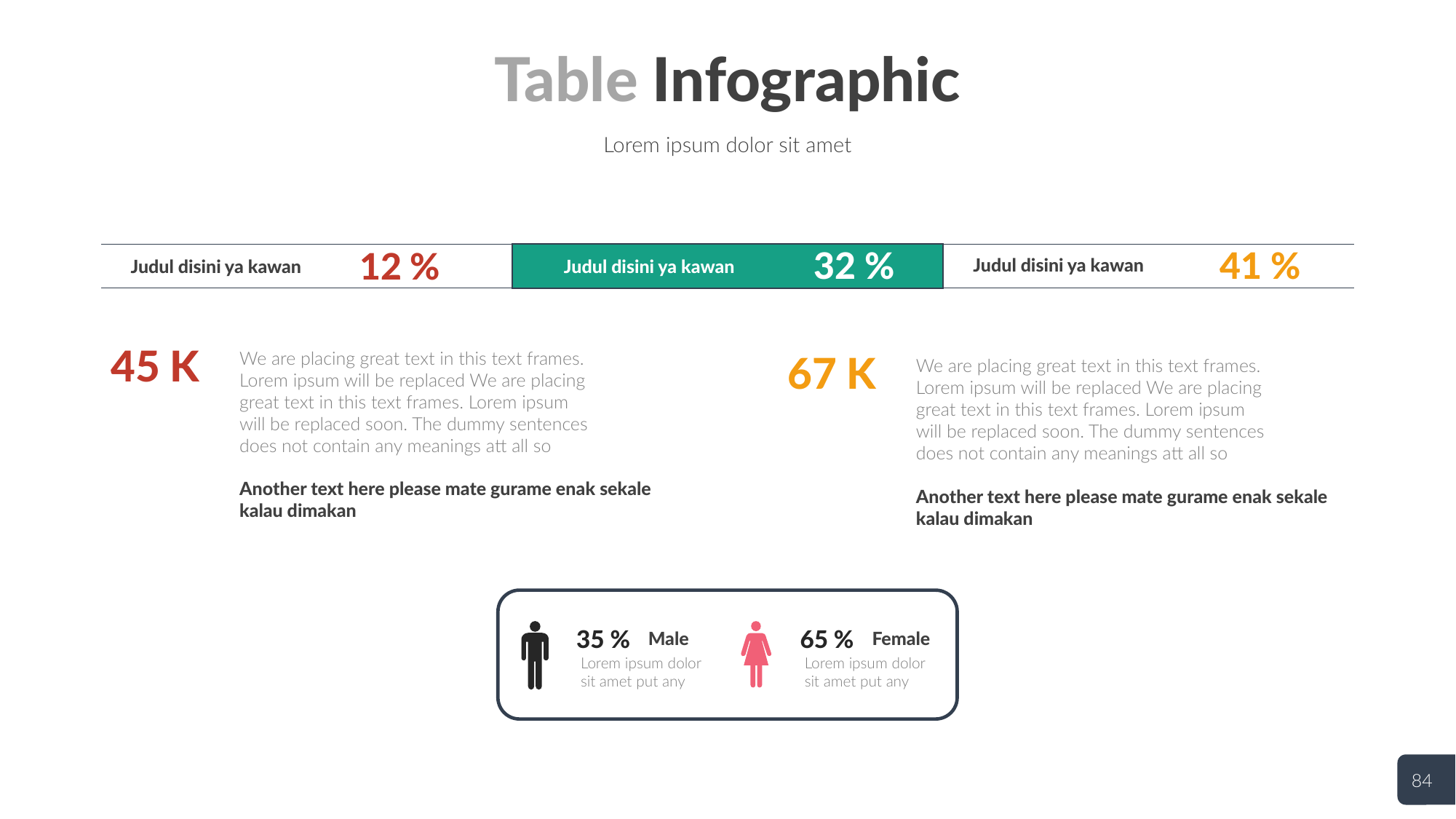

# Table Infographic
Lorem ipsum dolor sit amet
41 %
32 %
12 %

Judul disini ya kawan
Judul disini ya kawan
Judul disini ya kawan
45 K
67 K
We are placing great text in this text frames. Lorem ipsum will be replaced We are placing great text in this text frames. Lorem ipsum will be replaced soon. The dummy sentences does not contain any meanings att all so

We are placing great text in this text frames. Lorem ipsum will be replaced We are placing great text in this text frames. Lorem ipsum will be replaced soon. The dummy sentences does not contain any meanings att all so

Another text here please mate gurame enak sekale kalau dimakan
Another text here please mate gurame enak sekale kalau dimakan

35 %
Male
Lorem ipsum dolor sit amet put any
65 %
Female
Lorem ipsum dolor sit amet put any

84